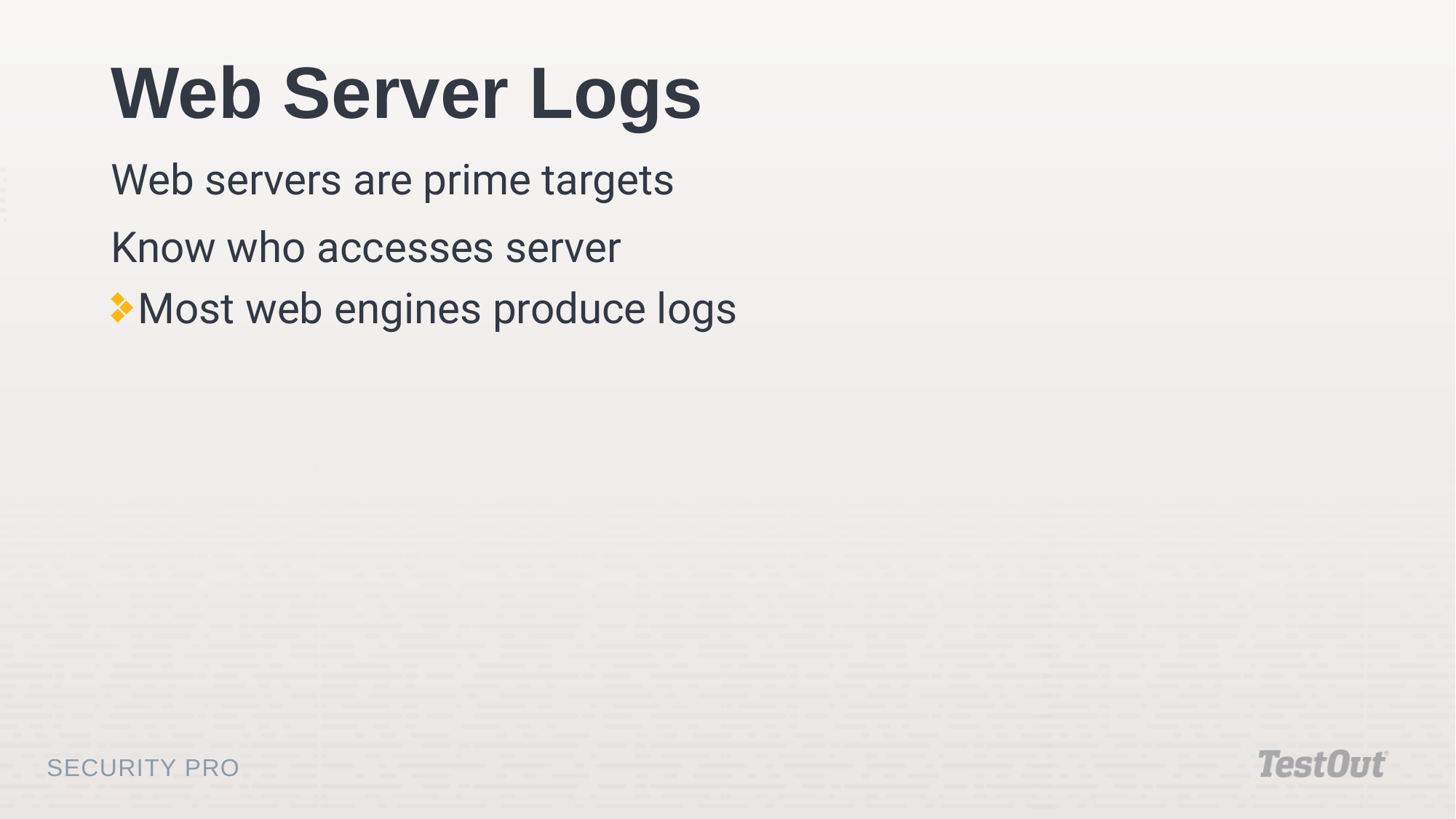

# Web Server Logs
Web servers are prime targets
Know who accesses server
Most web engines produce logs
Security Pro